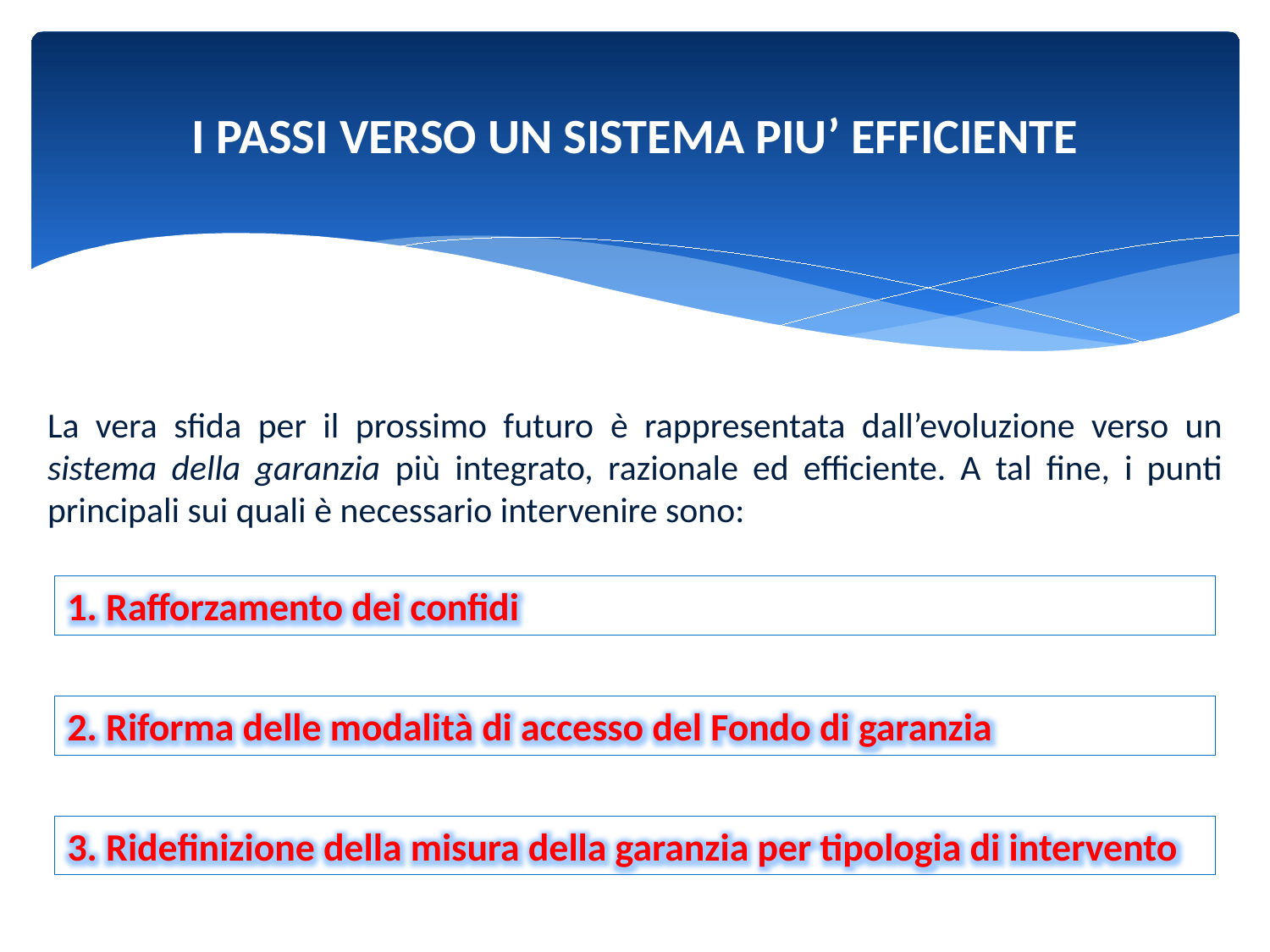

# I PASSI VERSO UN SISTEMA PIU’ EFFICIENTE
La vera sfida per il prossimo futuro è rappresentata dall’evoluzione verso un sistema della garanzia più integrato, razionale ed efficiente. A tal fine, i punti principali sui quali è necessario intervenire sono:
1. Rafforzamento dei confidi
2. Riforma delle modalità di accesso del Fondo di garanzia
3. Ridefinizione della misura della garanzia per tipologia di intervento